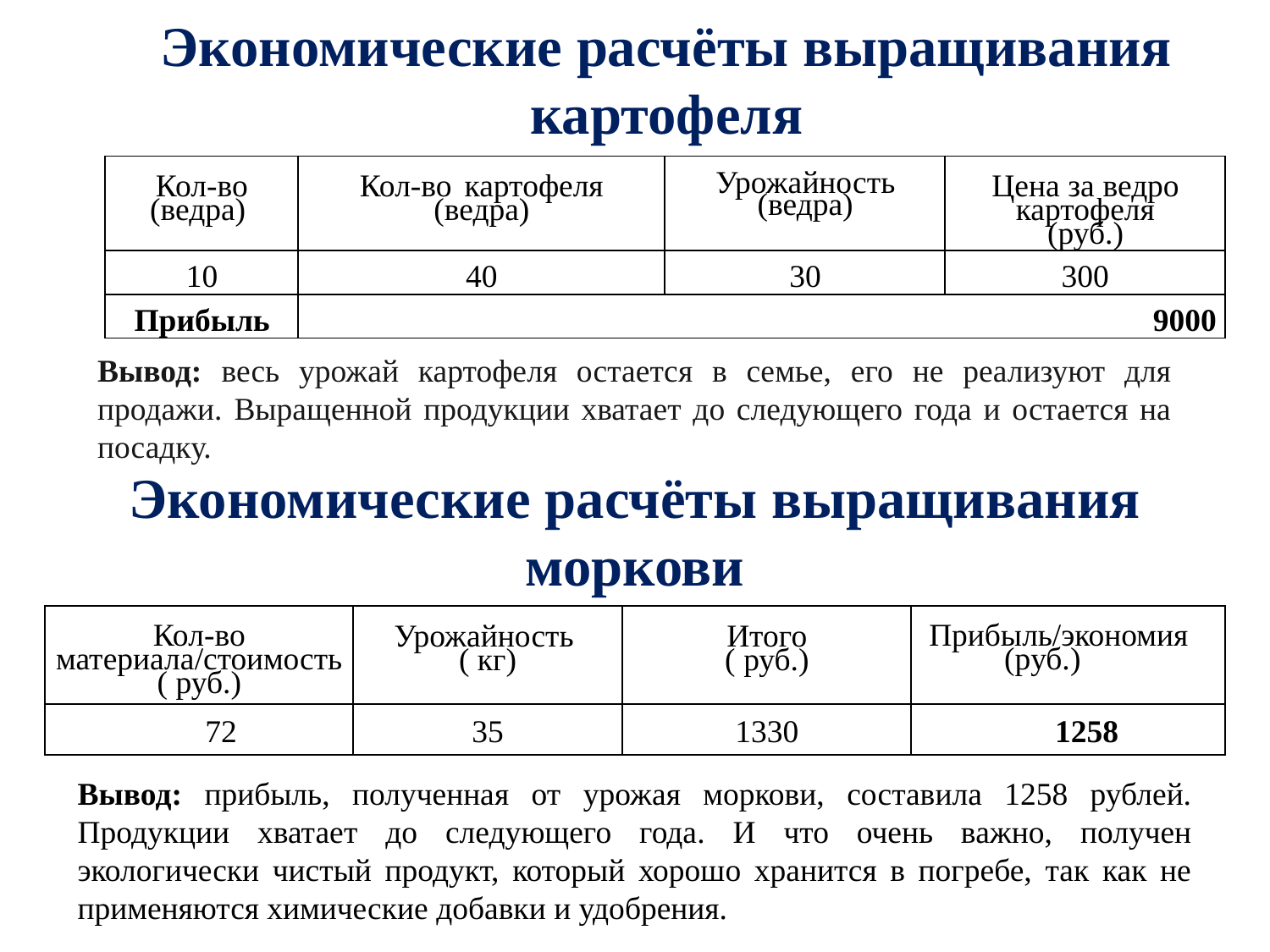

# Экономические расчёты выращивания картофеля
| Кол-во (ведра) | Кол-во картофеля (ведра) | Урожайность (ведра) | Цена за ведро картофеля (руб.) |
| --- | --- | --- | --- |
| 10 | 40 | 30 | 300 |
| Прибыль | 9000 |  |  |
Вывод: весь урожай картофеля остается в семье, его не реализуют для продажи. Выращенной продукции хватает до следующего года и остается на посадку.
Экономические расчёты выращивания моркови
| Кол-во материала/стоимость ( руб.) | Урожайность ( кг) | Итого ( руб.) | Прибыль/экономия (руб.) |
| --- | --- | --- | --- |
| 72 | 35 | 1330 | 1258 |
Вывод: прибыль, полученная от урожая моркови, составила 1258 рублей. Продукции хватает до следующего года. И что очень важно, получен экологически чистый продукт, который хорошо хранится в погребе, так как не применяются химические добавки и удобрения.